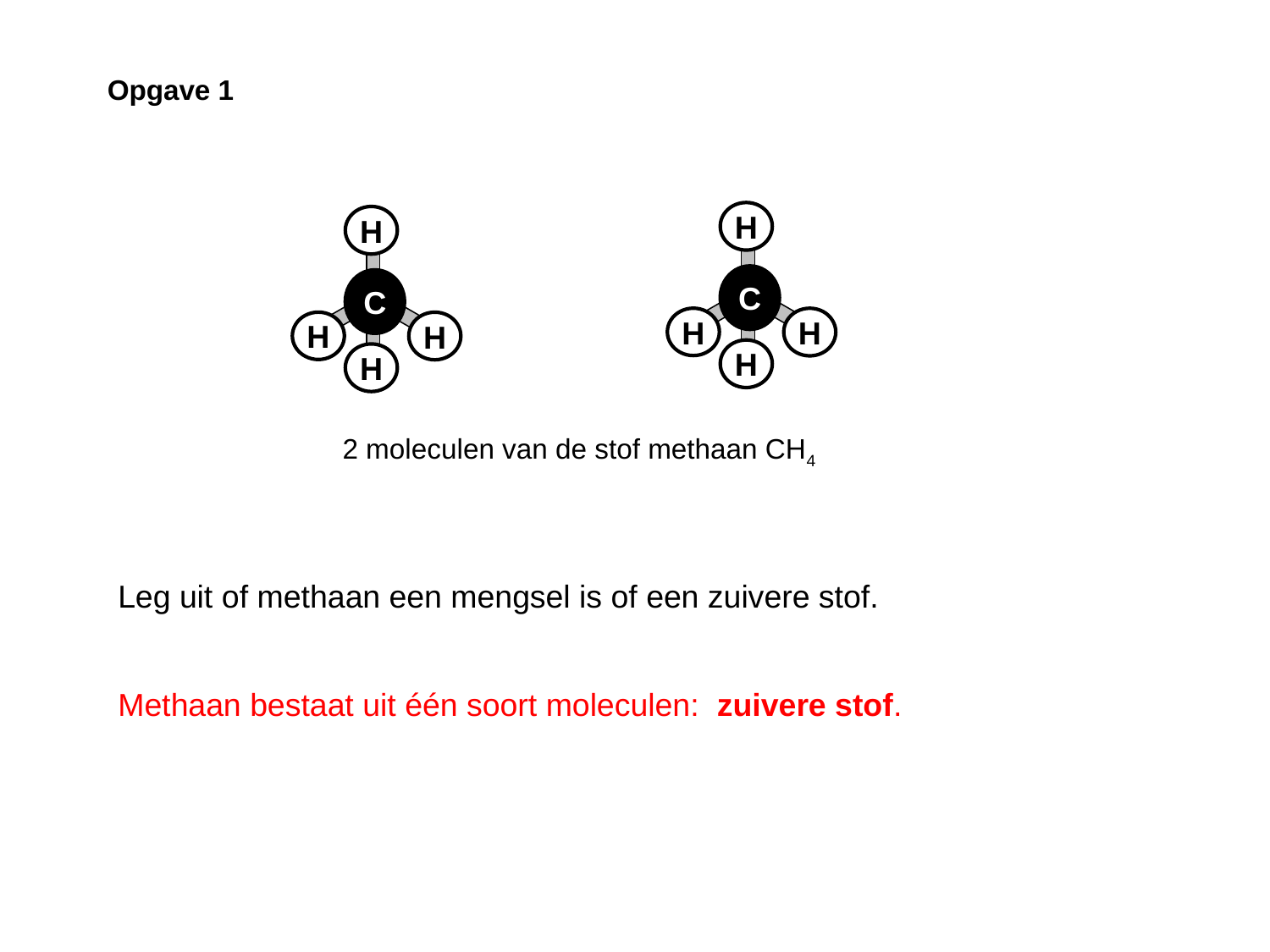

Opgave 1
H

C
H

H

H
H

C
H

H

H
 2 moleculen van de stof methaan CH4
Leg uit of methaan een mengsel is of een zuivere stof.

Methaan bestaat uit één soort moleculen:  zuivere stof.